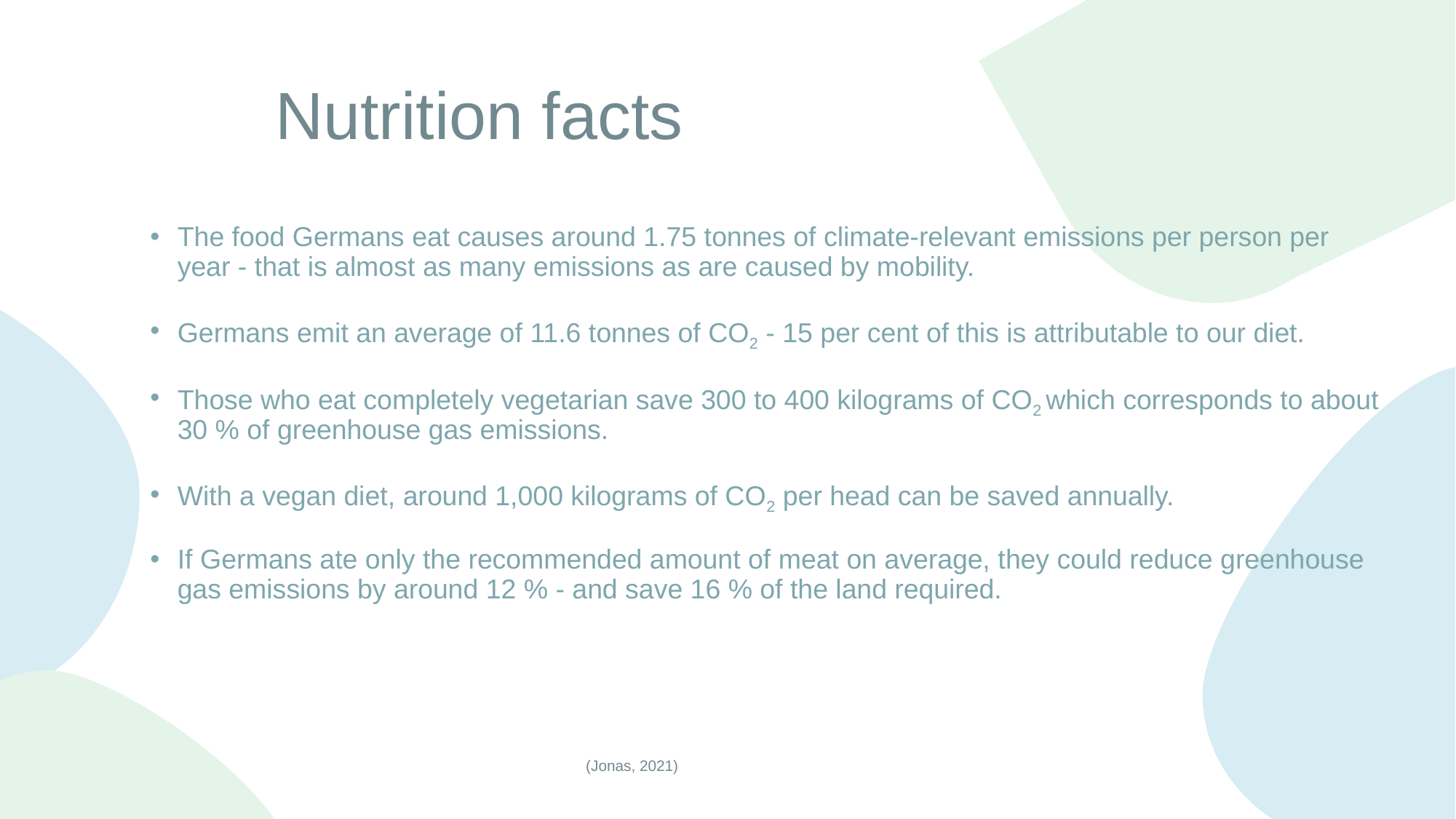

# Nutrition facts

The food Germans eat causes around 1.75 tonnes of climate-relevant emissions per person per year - that is almost as many emissions as are caused by mobility.
Germans emit an average of 11.6 tonnes of CO2 - 15 per cent of this is attributable to our diet.
Those who eat completely vegetarian save 300 to 400 kilograms of CO2 which corresponds to about 30 % of greenhouse gas emissions.
With a vegan diet, around 1,000 kilograms of CO2 per head can be saved annually.
If Germans ate only the recommended amount of meat on average, they could reduce greenhouse gas emissions by around 12 % - and save 16 % of the land required.

 (Jonas, 2021)
11